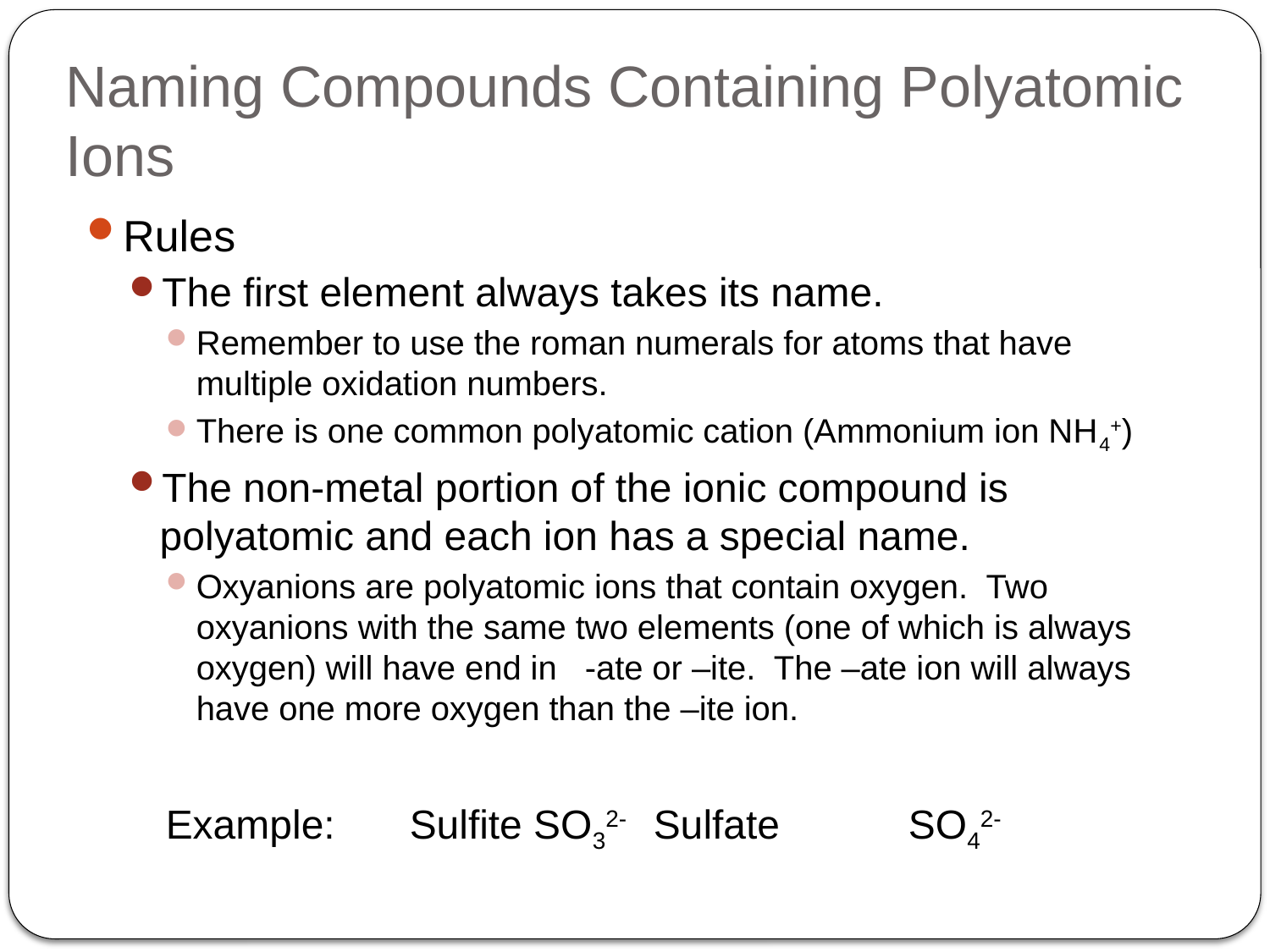

# Naming Compounds Containing Polyatomic Ions
Rules
The first element always takes its name.
Remember to use the roman numerals for atoms that have multiple oxidation numbers.
There is one common polyatomic cation (Ammonium ion NH4+)
The non-metal portion of the ionic compound is polyatomic and each ion has a special name.
Oxyanions are polyatomic ions that contain oxygen.  Two oxyanions with the same two elements (one of which is always oxygen) will have end in   -ate or –ite.  The –ate ion will always have one more oxygen than the –ite ion.

	Example:   	Sulfite SO32-	Sulfate	 SO42-